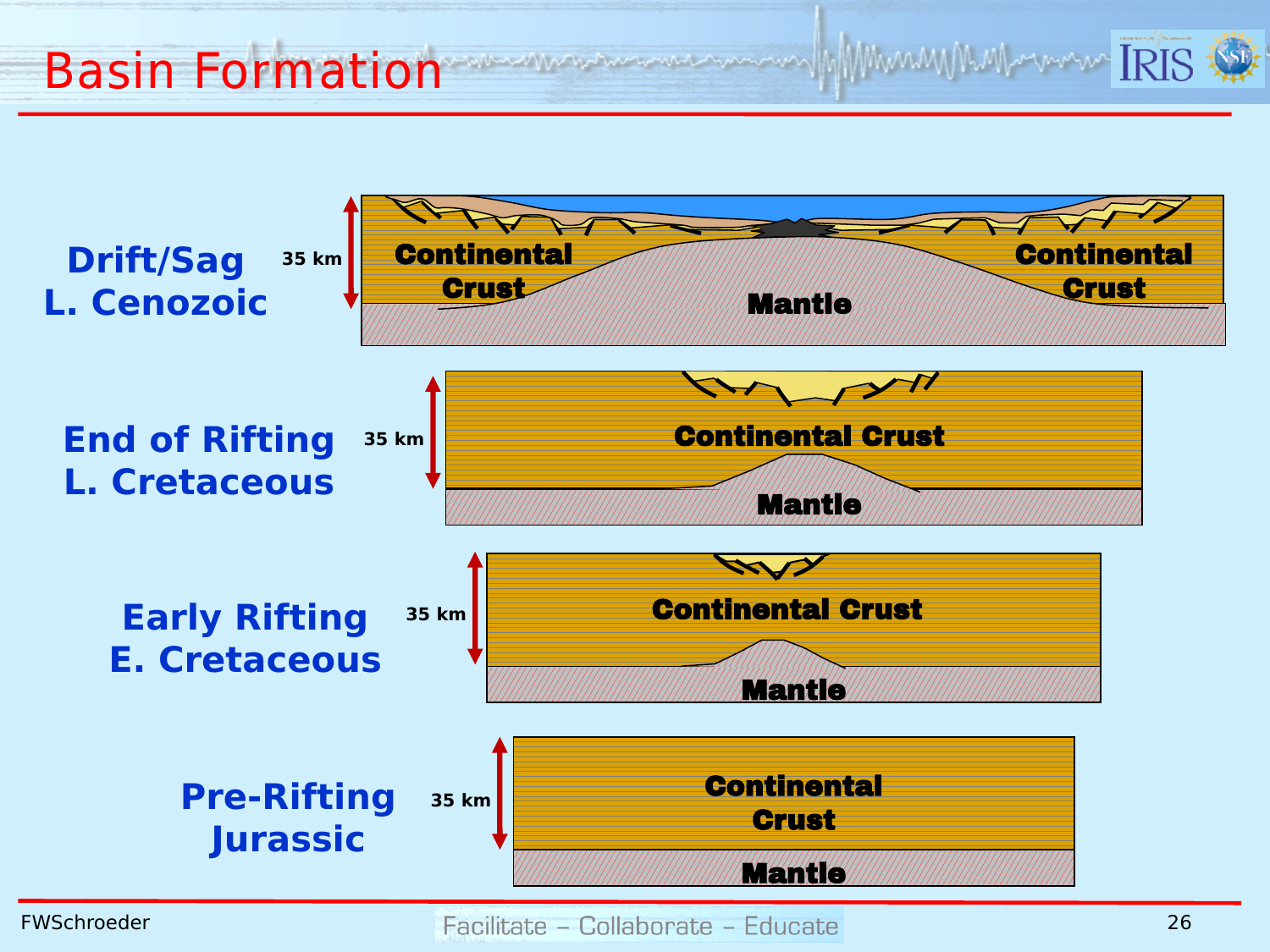

# Basin Formation

Continental Crust
Continental Crust

Mantle

Drift/Sag
L. Cenozoic
35 km

Continental Crust

Mantle

End of Rifting
L. Cretaceous
35 km

Continental Crust
Mantle
Early Rifting
E. Cretaceous
35 km

Continental
Crust
Mantle

Pre-Rifting
Jurassic
35 km